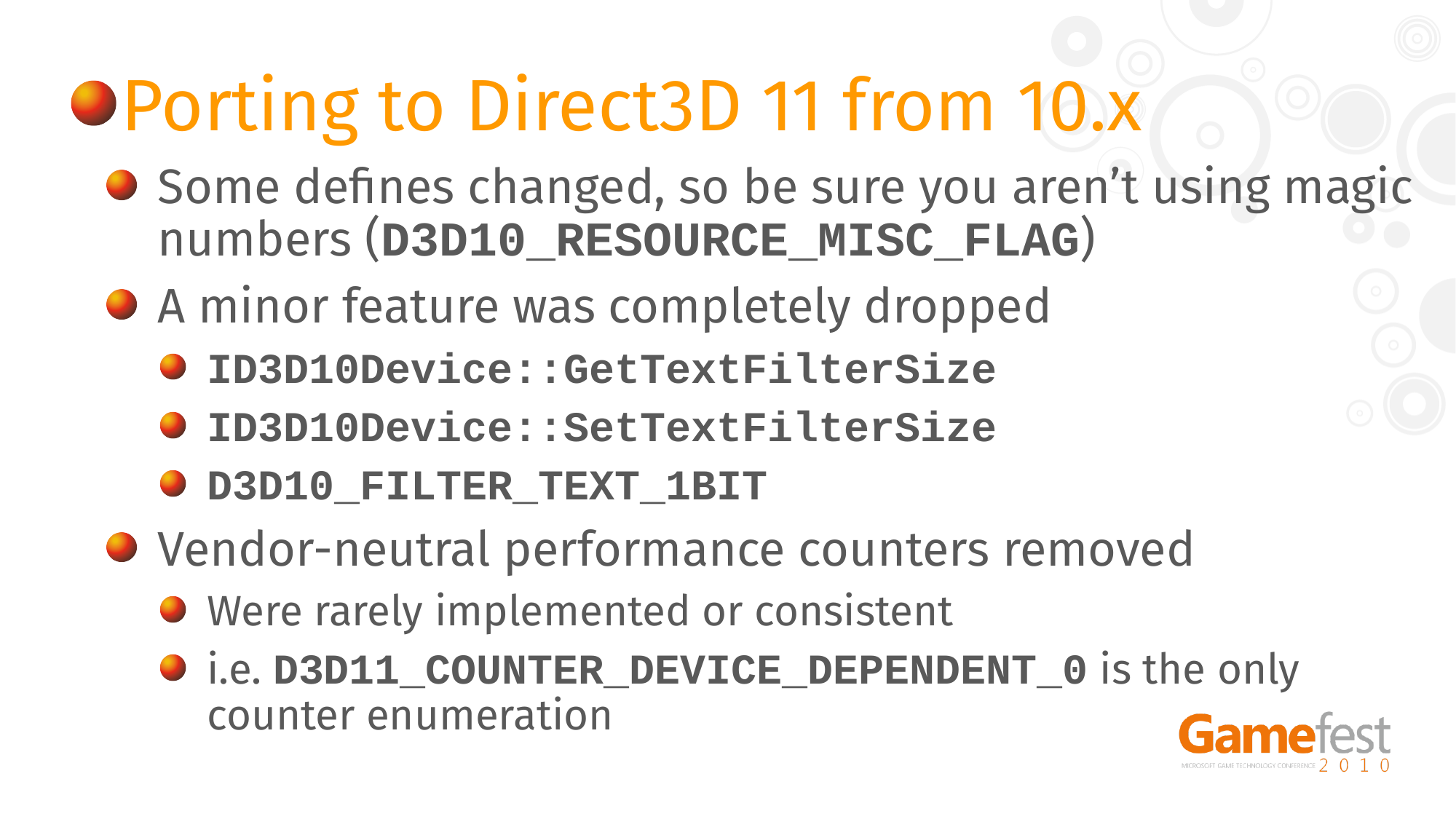

Some defines changed, so be sure you aren’t using magic numbers (D3D10_RESOURCE_MISC_FLAG)
A minor feature was completely dropped
ID3D10Device::GetTextFilterSize
ID3D10Device::SetTextFilterSize
D3D10_FILTER_TEXT_1BIT
Vendor-neutral performance counters removed
Were rarely implemented or consistent
i.e. D3D11_COUNTER_DEVICE_DEPENDENT_0 is the only counter enumeration
Porting to Direct3D 11 from 10.x